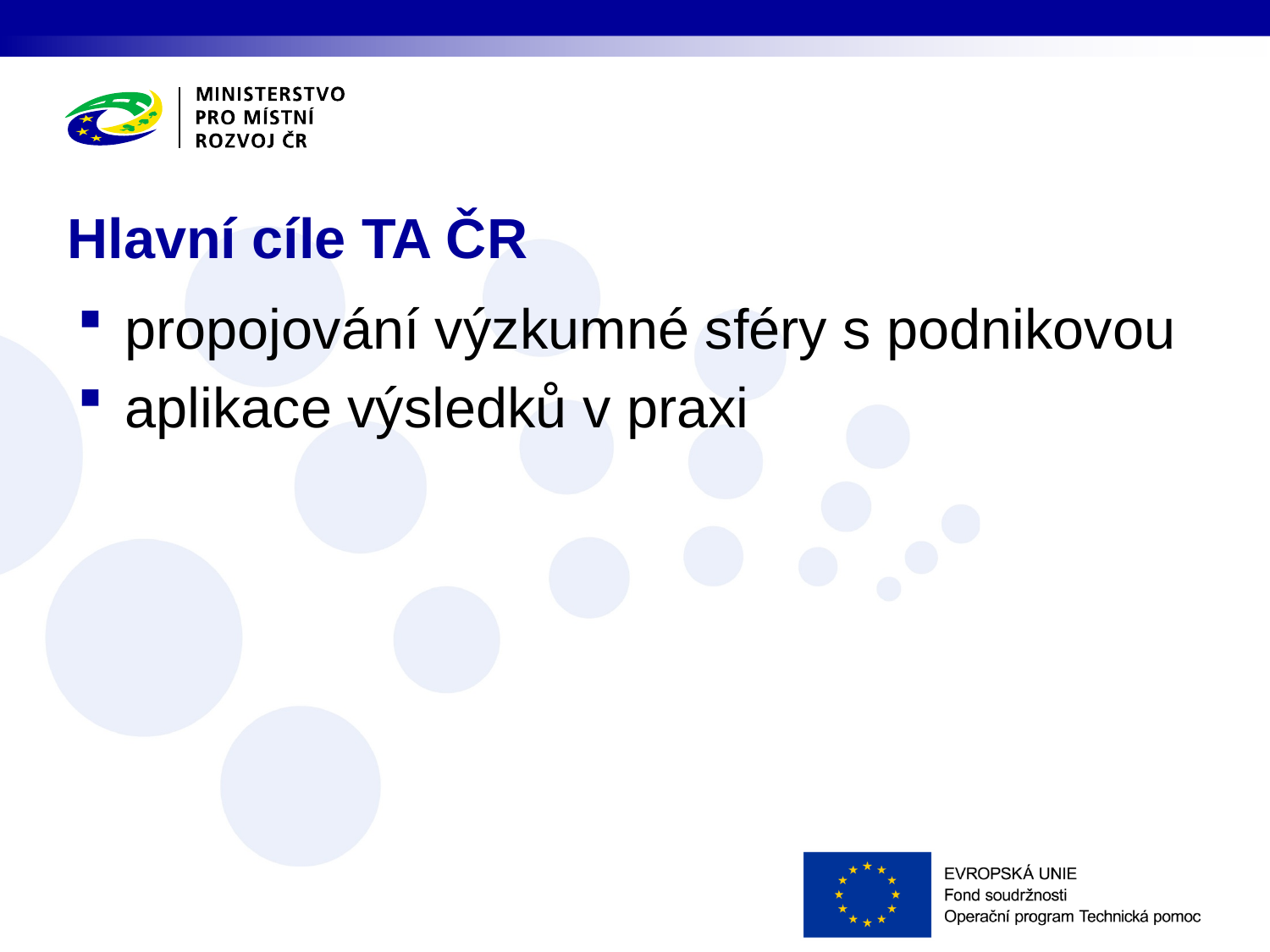

# Hlavní cíle TA ČR
propojování výzkumné sféry s podnikovou
aplikace výsledků v praxi